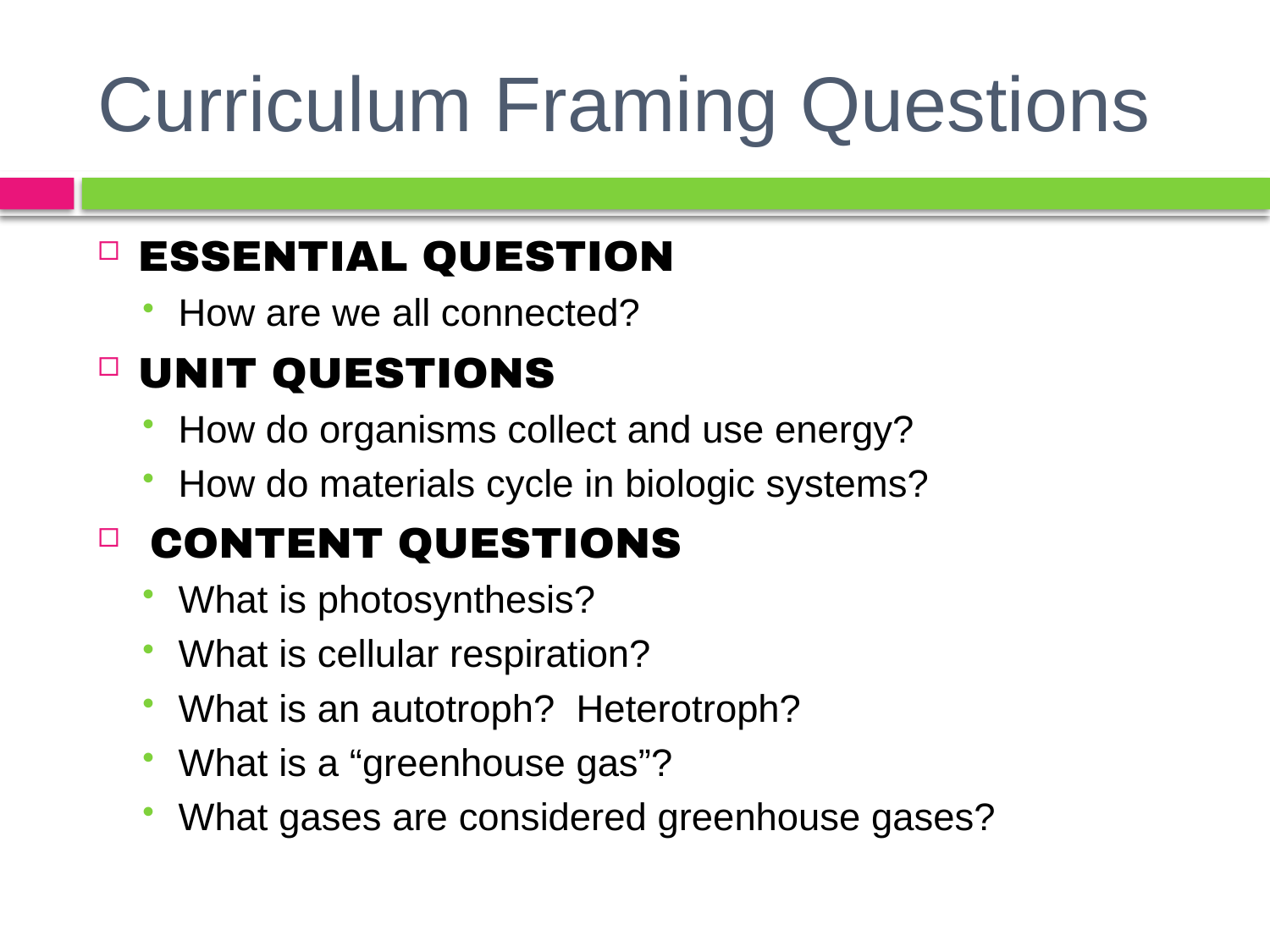

# Curriculum Framing Questions
ESSENTIAL QUESTION
How are we all connected?
UNIT QUESTIONS
How do organisms collect and use energy?
How do materials cycle in biologic systems?
 CONTENT QUESTIONS
What is photosynthesis?
What is cellular respiration?
What is an autotroph?  Heterotroph?
What is a “greenhouse gas”?
What gases are considered greenhouse gases?